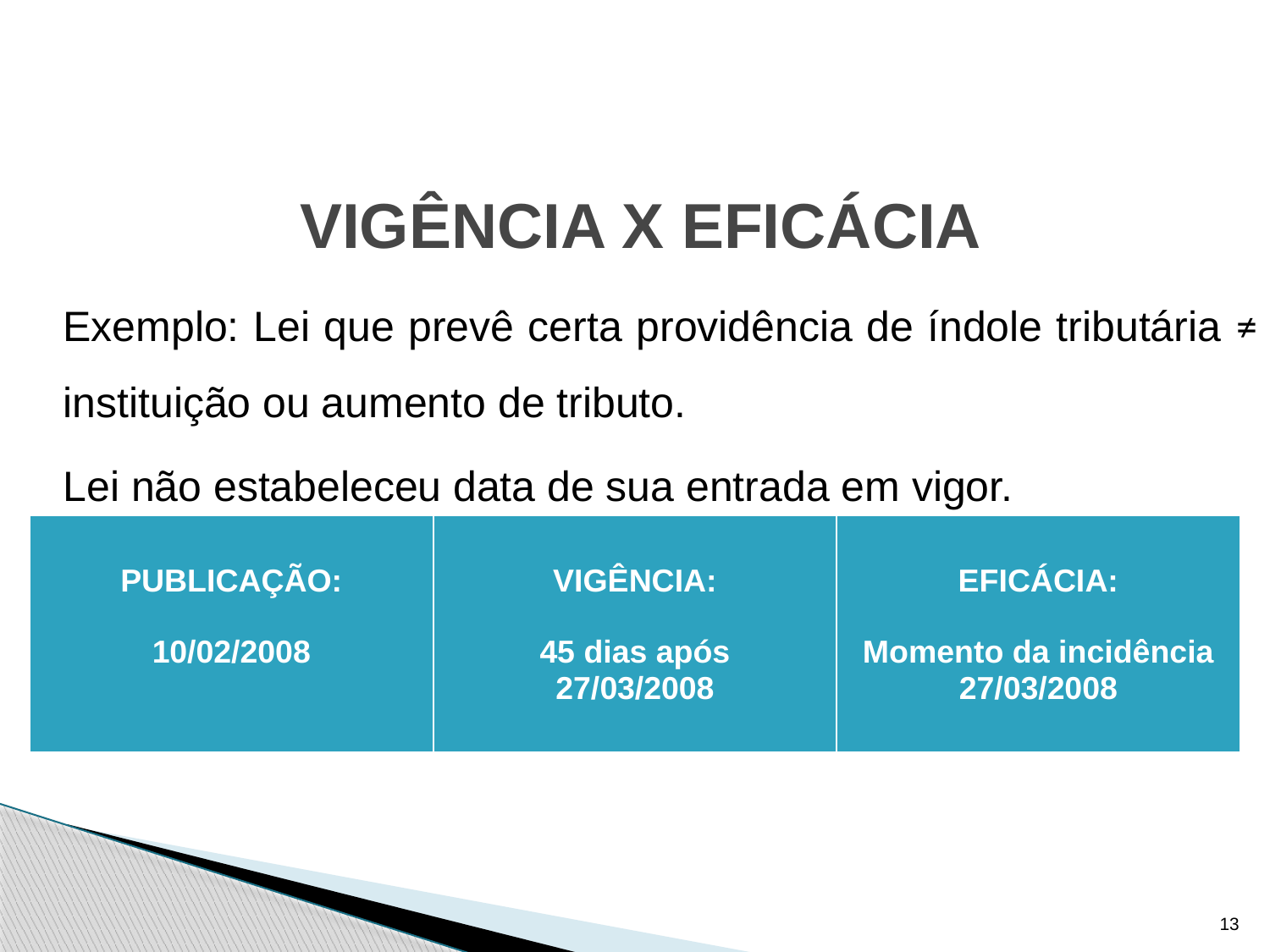

# VIGÊNCIA X EFICÁCIA
	Exemplo: Lei que prevê certa providência de índole tributária ≠ instituição ou aumento de tributo.
	Lei não estabeleceu data de sua entrada em vigor.

| PUBLICAÇÃO: 10/02/2008 | VIGÊNCIA: 45 dias após 27/03/2008 | EFICÁCIA: Momento da incidência 27/03/2008 |
| --- | --- | --- |

13